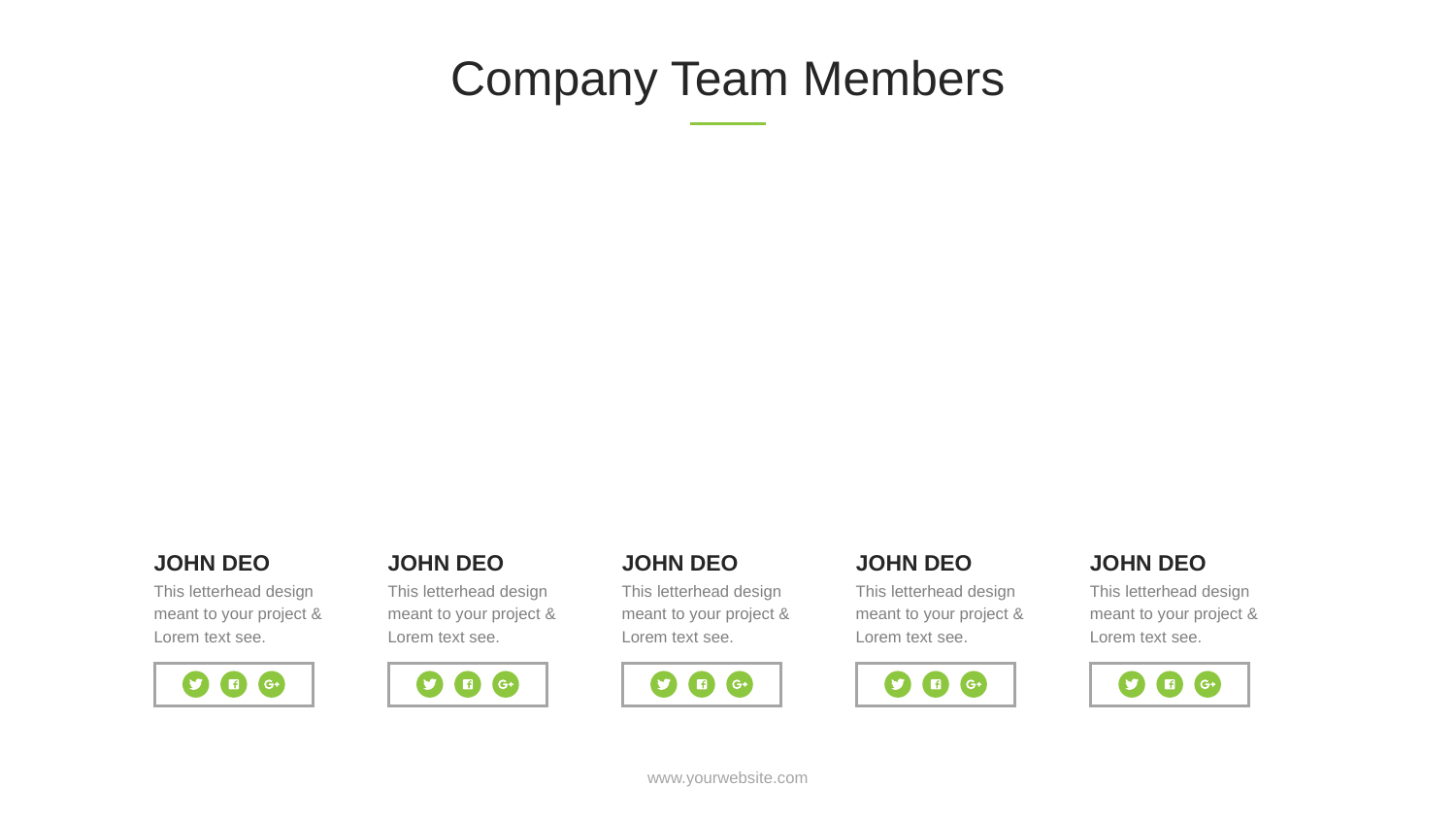

# Company Team Members
4

JOHN DEO
JOHN DEO
JOHN DEO
JOHN DEO
JOHN DEO
This letterhead design meant to your project &
Lorem text see.
This letterhead design meant to your project &
Lorem text see.
This letterhead design meant to your project &
Lorem text see.
This letterhead design meant to your project &
Lorem text see.
This letterhead design meant to your project &
Lorem text see.

www.yourwebsite.com